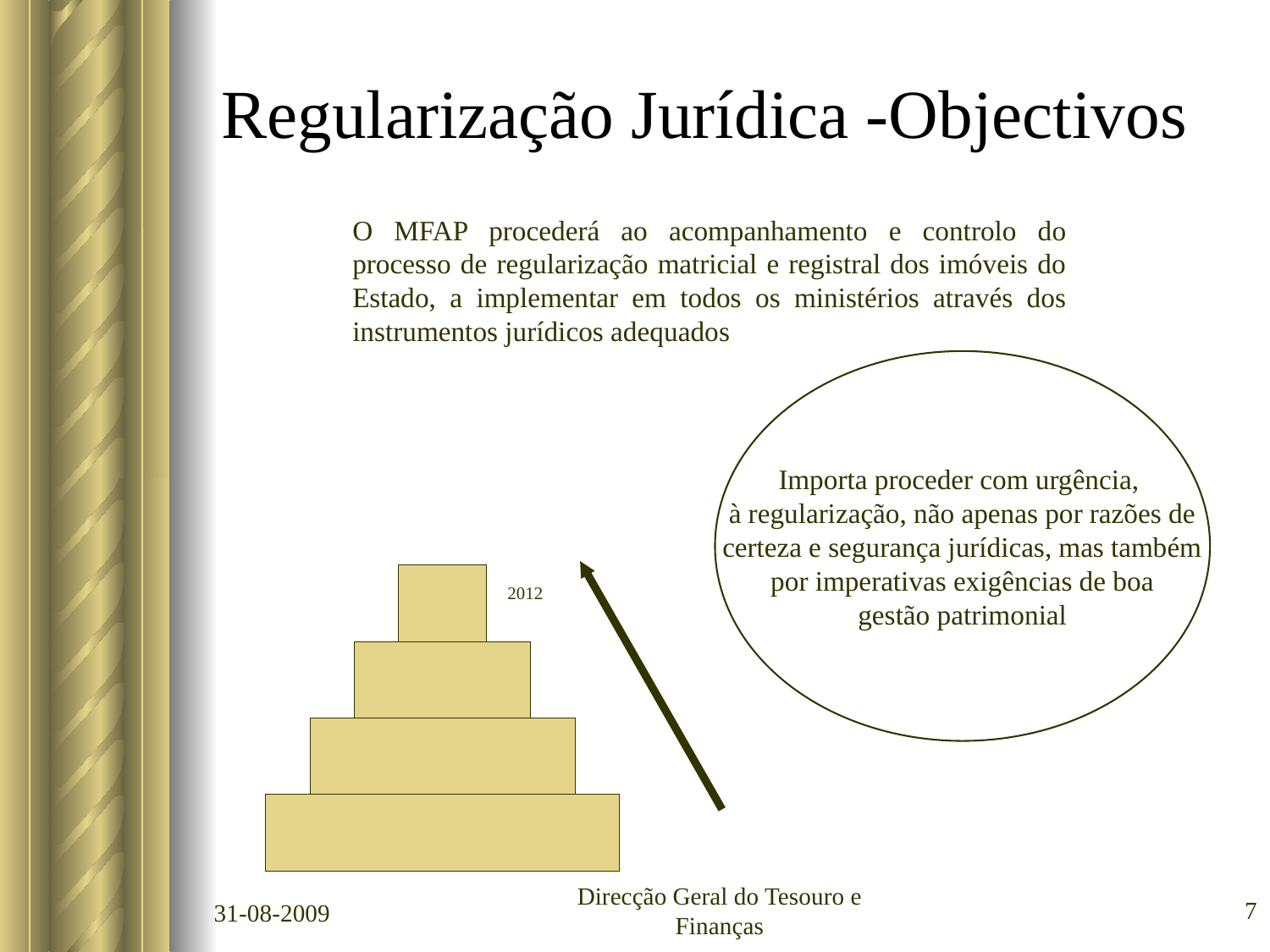

# Regularização Jurídica -Objectivos
O MFAP procederá ao acompanhamento e controlo do processo de regularização matricial e registral dos imóveis do Estado, a implementar em todos os ministérios através dos instrumentos jurídicos adequados

Importa proceder com urgência,
à regularização, não apenas por razões de
certeza e segurança jurídicas, mas também
por imperativas exigências de boa
gestão patrimonial

2012
31-08-2009
Direcção Geral do Tesouro e Finanças
7